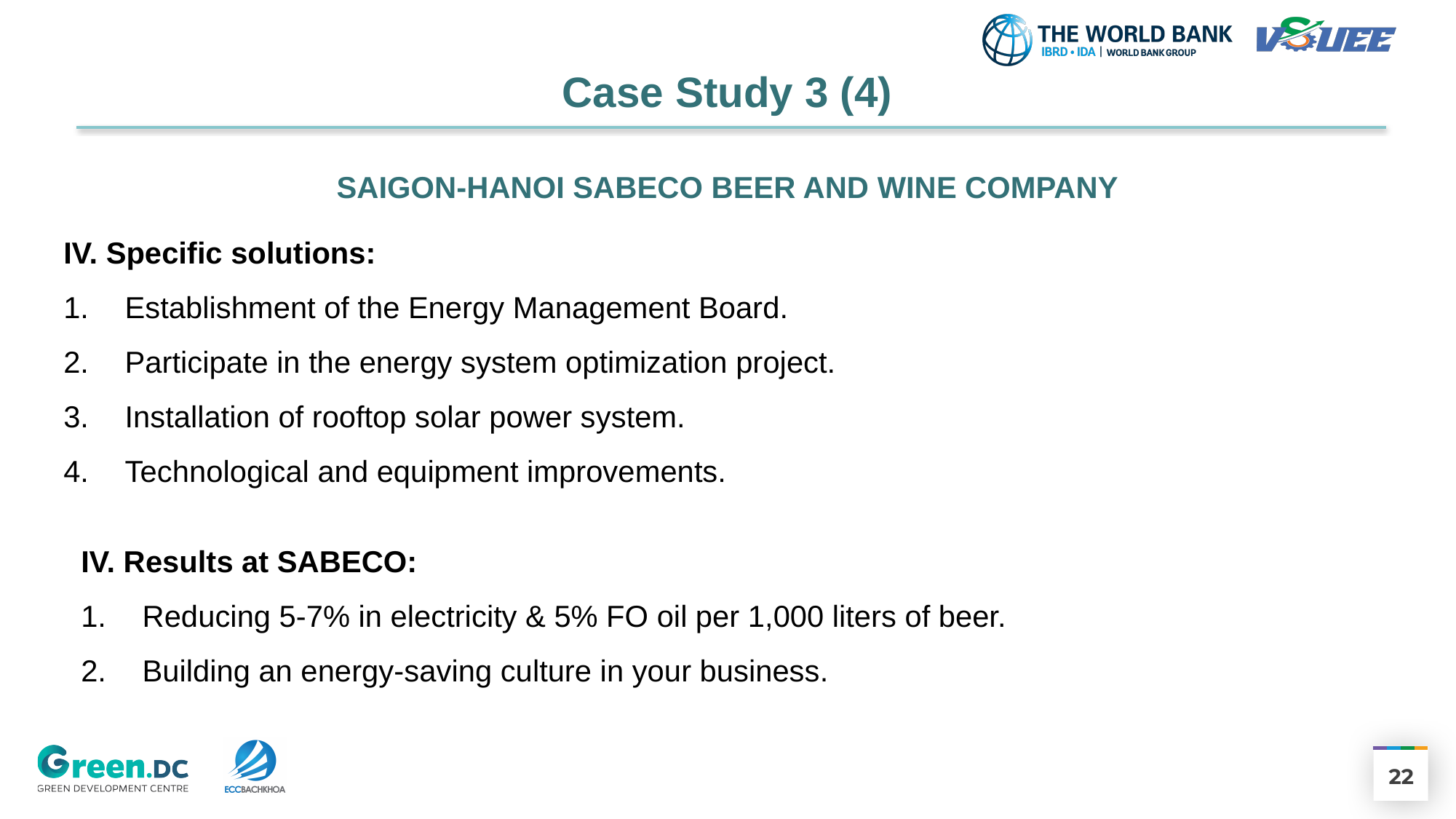

Case Study 3 (4)
SAIGON-HANOI SABECO BEER AND WINE COMPANY

IV. Specific solutions:
Establishment of the Energy Management Board.
Participate in the energy system optimization project.
Installation of rooftop solar power system.
Technological and equipment improvements.
IV. Results at SABECO:
Reducing 5-7% in electricity & 5% FO oil per 1,000 liters of beer.
Building an energy-saving culture in your business.